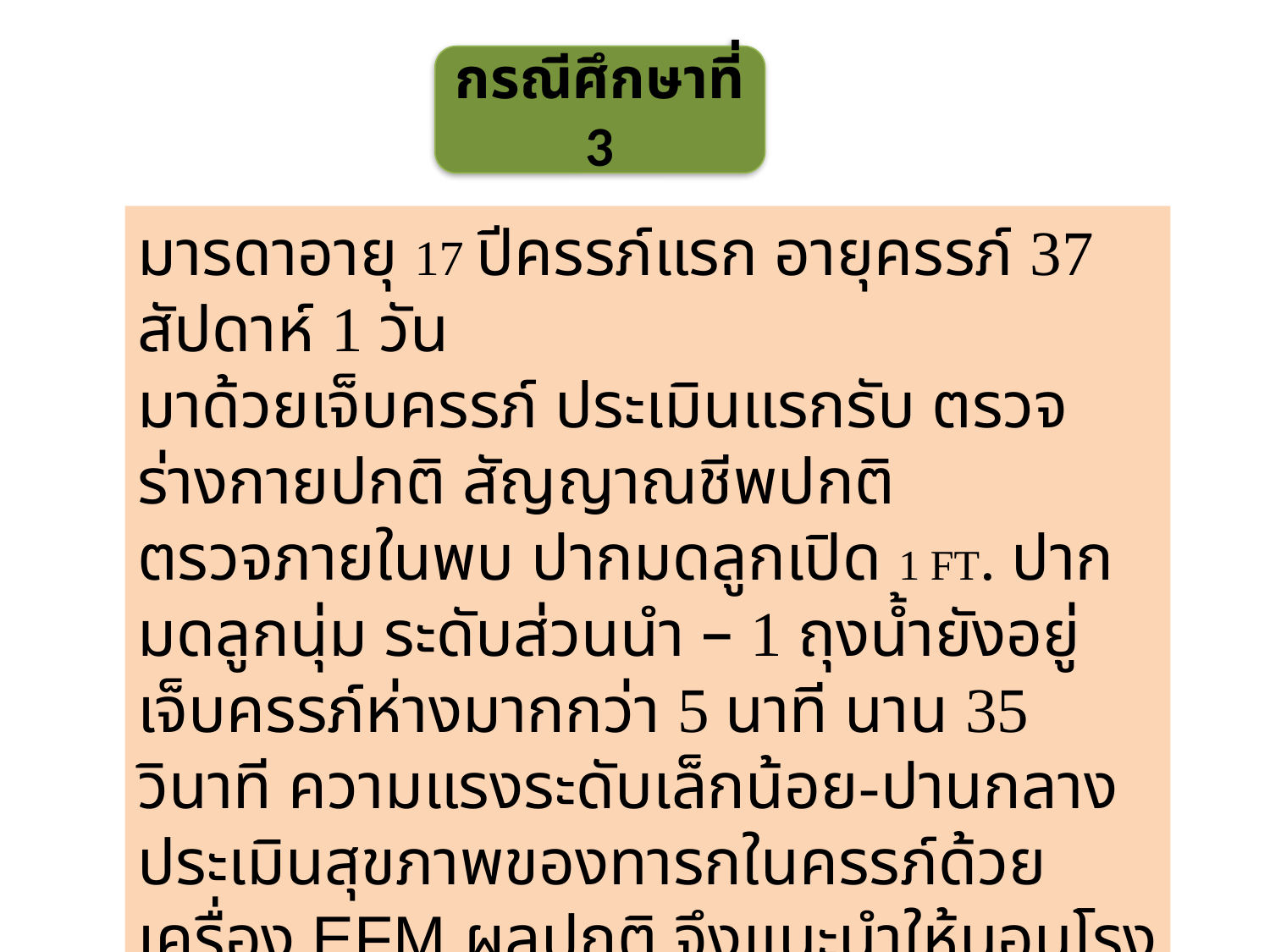

กรณีศึกษาที่ 3
มารดาอายุ 17 ปีครรภ์แรก อายุครรภ์ 37 สัปดาห์ 1 วัน
มาด้วยเจ็บครรภ์ ประเมินแรกรับ ตรวจร่างกายปกติ สัญญาณชีพปกติ
ตรวจภายในพบ ปากมดลูกเปิด 1 FT. ปากมดลูกนุ่ม ระดับส่วนนำ – 1 ถุงน้ำยังอยู่  เจ็บครรภ์ห่างมากกว่า 5 นาที นาน 35 วินาที ความแรงระดับเล็กน้อย-ปานกลาง ประเมินสุขภาพของทารกในครรภ์ด้วยเครื่อง EFM ผลปกติ จึงแนะนำให้นอนโรงพยาบาลเพื่อสังเกตอาการ